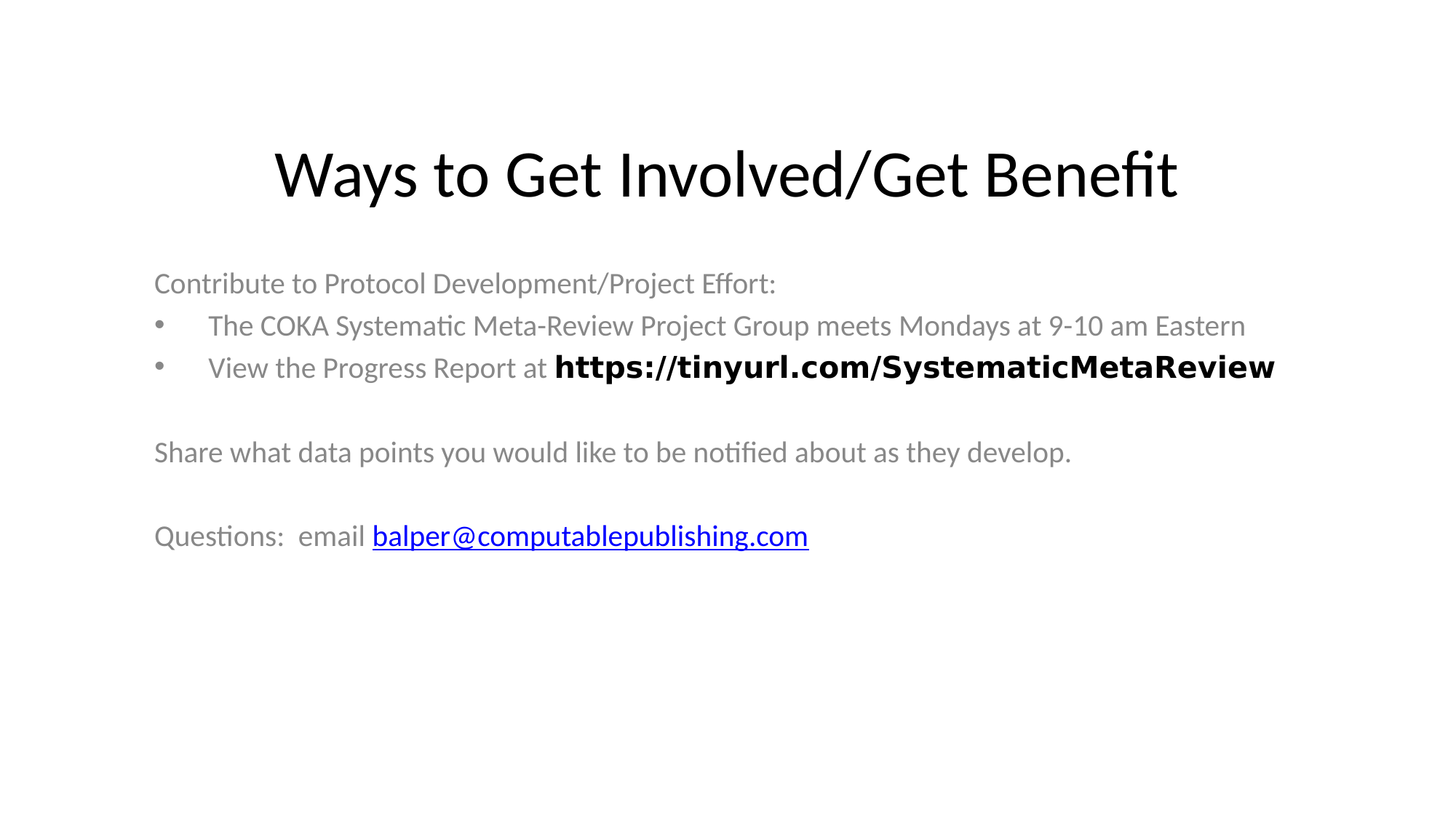

# Ways to Get Involved/Get Benefit
Contribute to Protocol Development/Project Effort:
The COKA Systematic Meta-Review Project Group meets Mondays at 9-10 am Eastern
View the Progress Report at https://tinyurl.com/SystematicMetaReview

Share what data points you would like to be notified about as they develop.

Questions:  email balper@computablepublishing.com